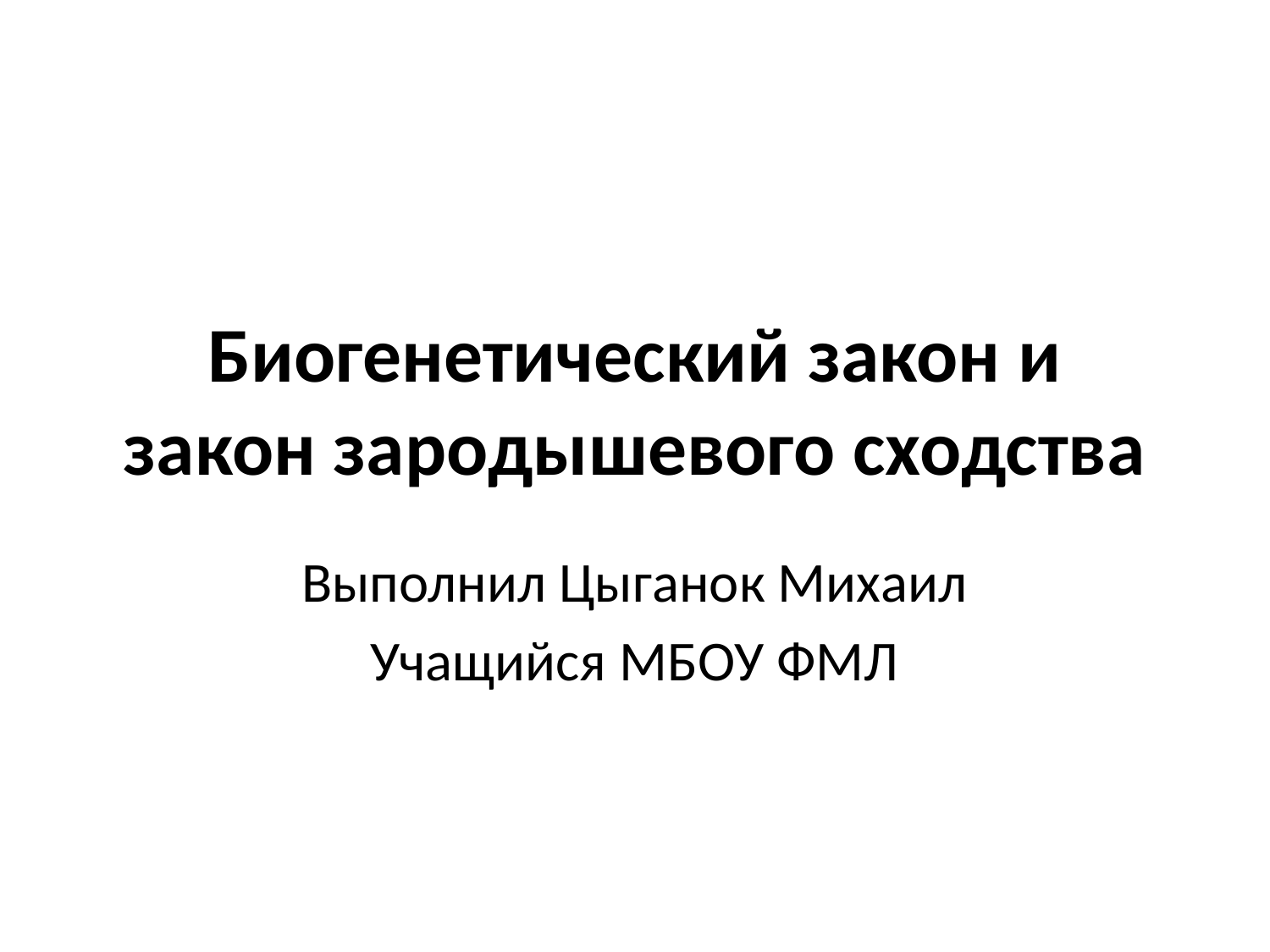

# Биогенетический закон и закон зародышевого сходства
Выполнил Цыганок Михаил
Учащийся МБОУ ФМЛ